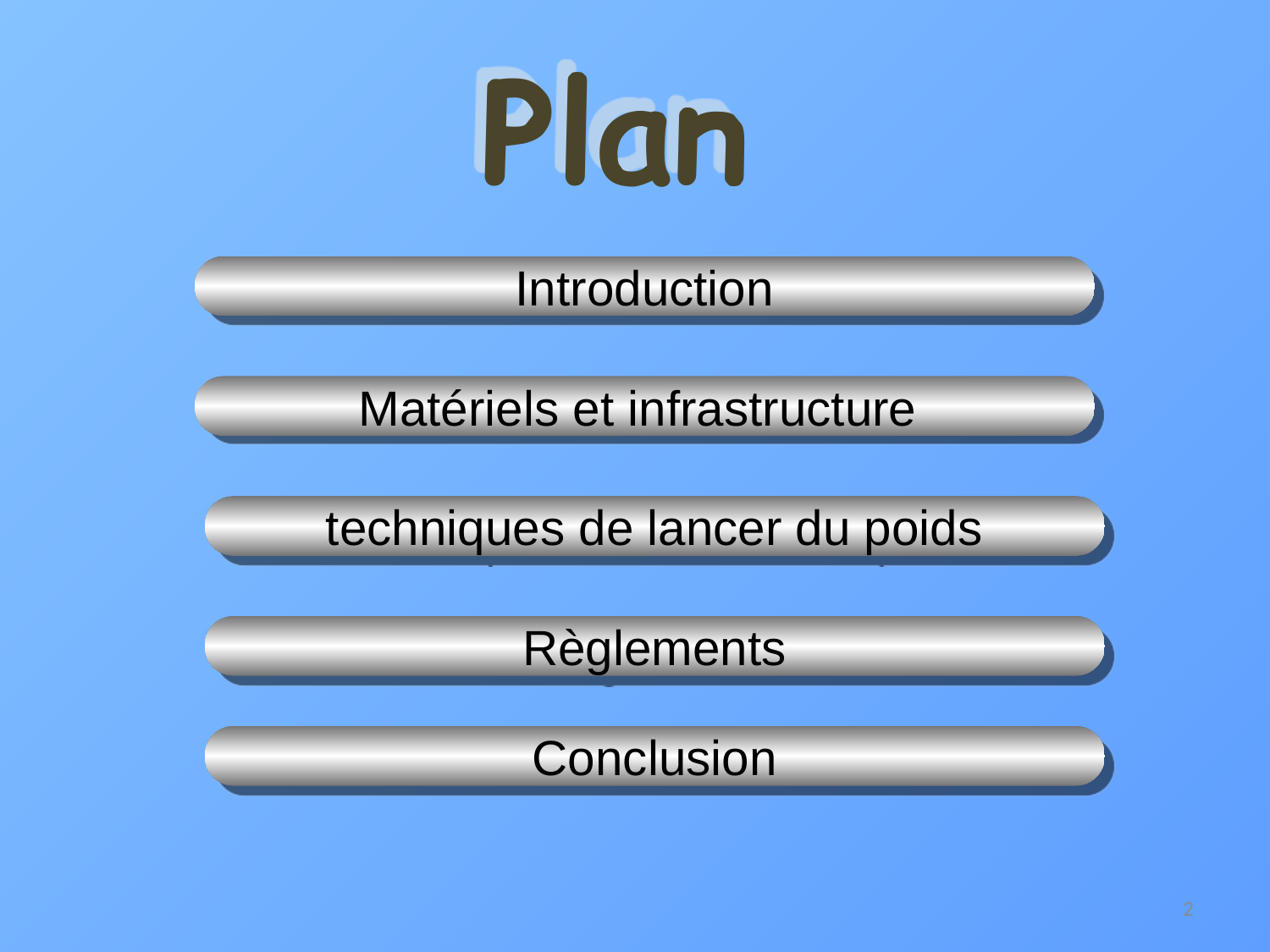

Plan
Introduction
Matériels et infrastructure
techniques de lancer du poids
Règlements
Conclusion
2